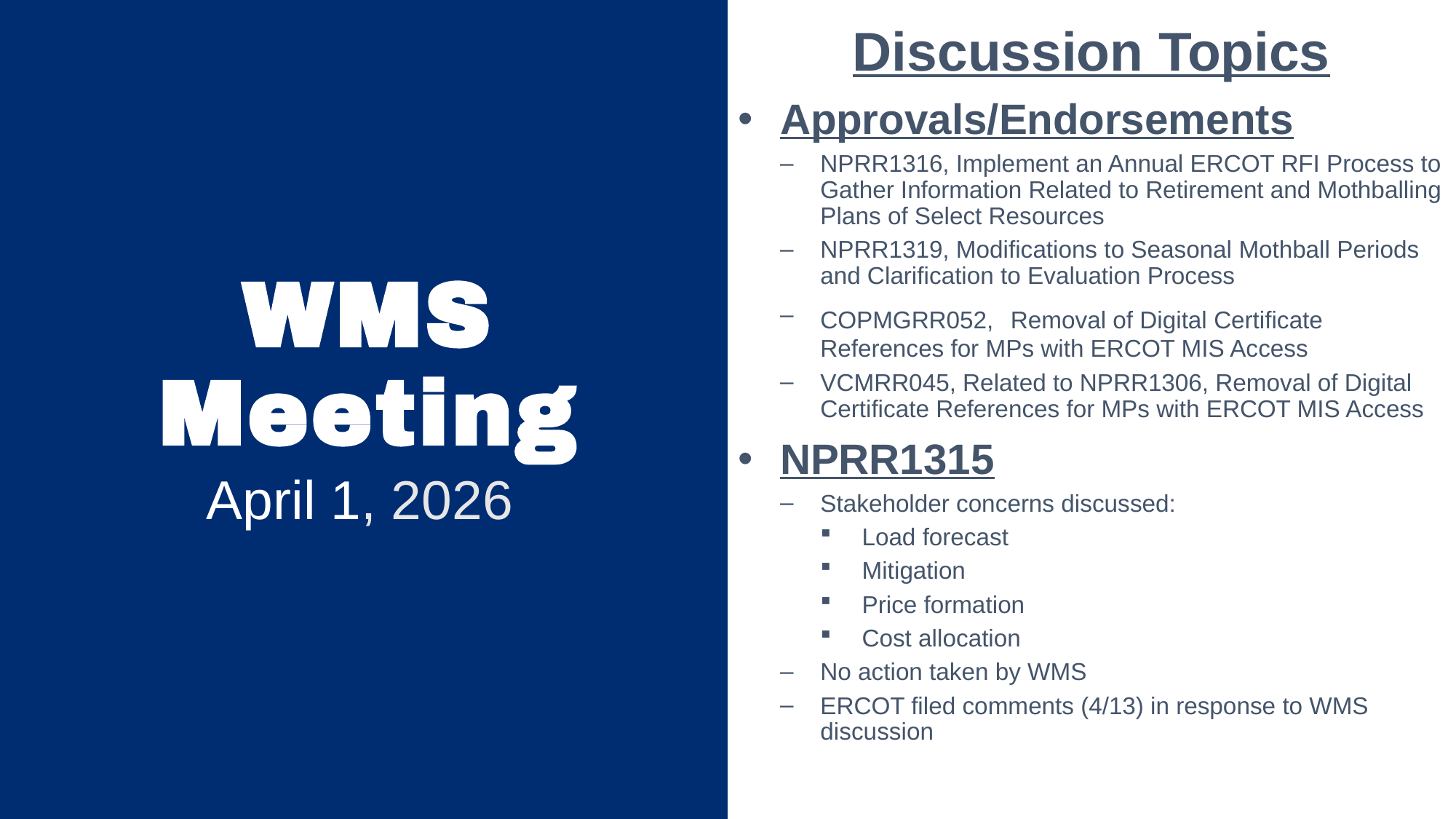

Discussion Topics
Approvals/Endorsements
NPRR1316, Implement an Annual ERCOT RFI Process to Gather Information Related to Retirement and Mothballing Plans of Select Resources
NPRR1319, Modifications to Seasonal Mothball Periods and Clarification to Evaluation Process
COPMGRR052,  Removal of Digital Certificate References for MPs with ERCOT MIS Access
VCMRR045, Related to NPRR1306, Removal of Digital Certificate References for MPs with ERCOT MIS Access
NPRR1315
Stakeholder concerns discussed:
Load forecast
Mitigation
Price formation
Cost allocation
No action taken by WMS
ERCOT filed comments (4/13) in response to WMS discussion

# WMS Meeting
April 1, 2026